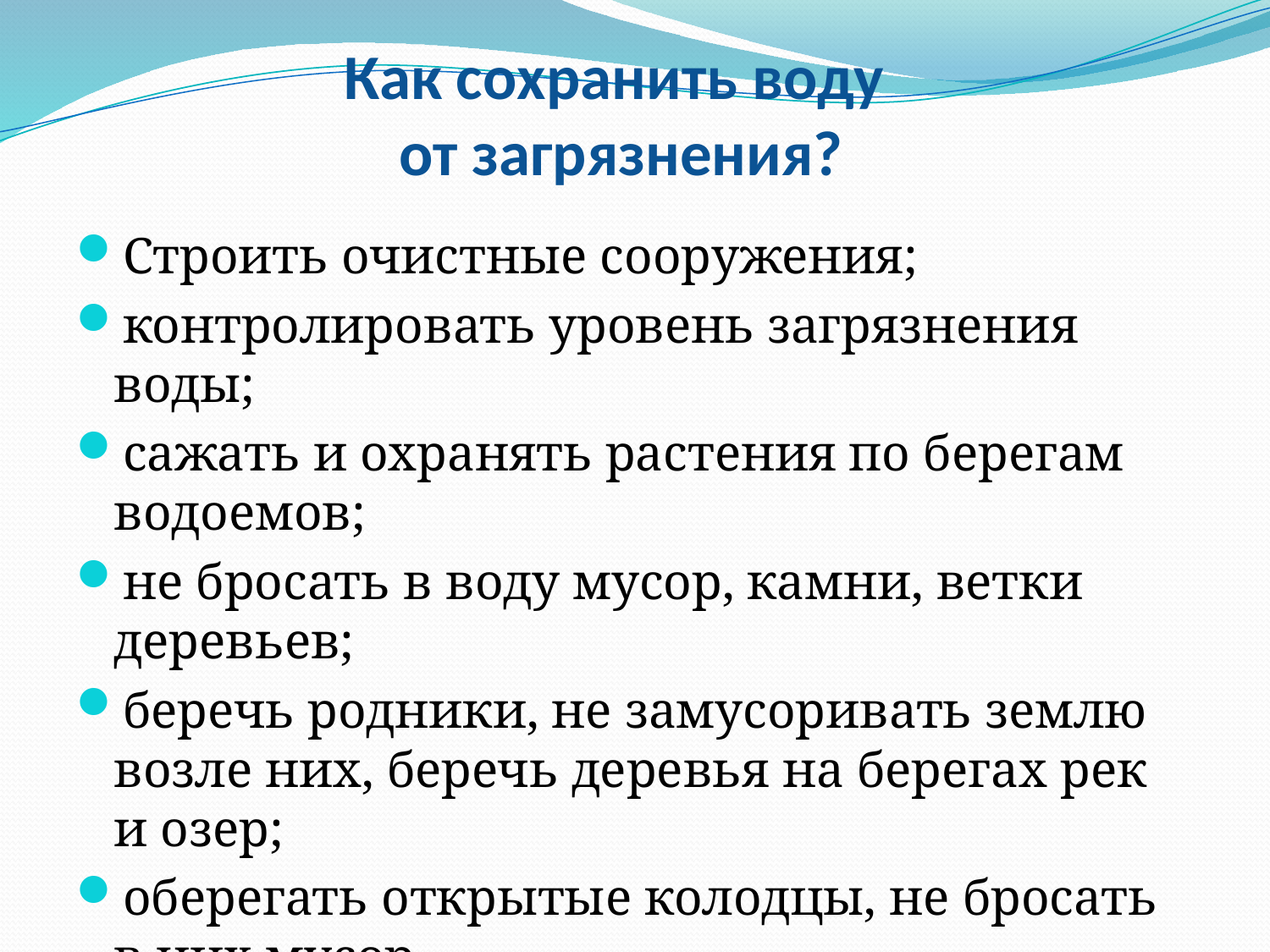

# Как сохранить воду от загрязнения?
Строить очистные сооружения;
контролировать уровень загрязнения воды;
сажать и охранять растения по берегам водоемов;
не бросать в воду мусор, камни, ветки деревьев;
беречь родники, не замусоривать землю возле них, беречь деревья на берегах рек и озер;
оберегать открытые колодцы, не бросать в них мусор.